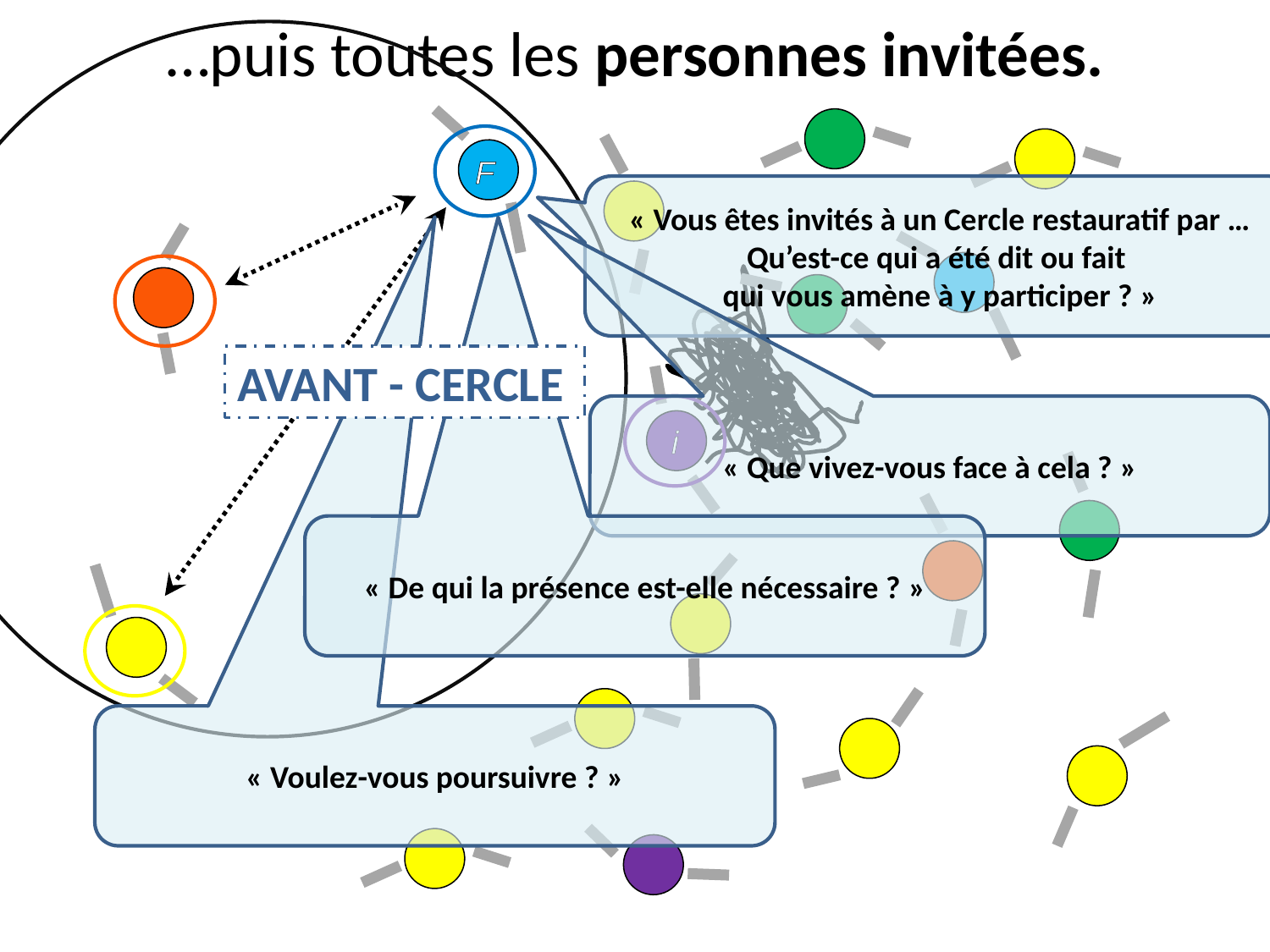

# …puis toutes les personnes invitées.

F

« Vous êtes invités à un Cercle restauratif par …
Qu’est-ce qui a été dit ou fait
qui vous amène à y participer ? »

AVANT - CERCLE

« Que vivez-vous face à cela ? »
i

« De qui la présence est-elle nécessaire ? »

« Voulez-vous poursuivre ? »